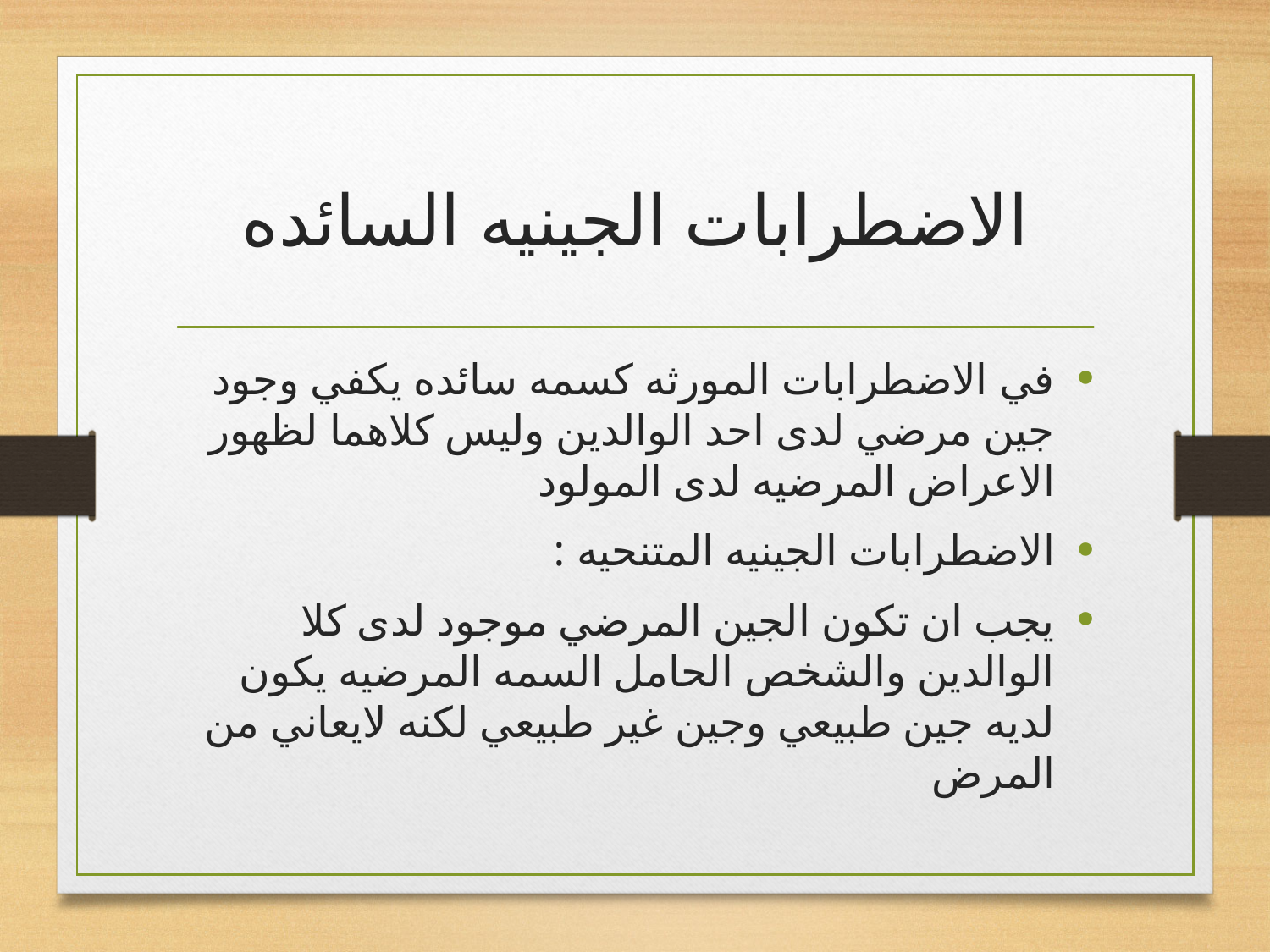

# الاضطرابات الجينيه السائده
في الاضطرابات المورثه كسمه سائده يكفي وجود جين مرضي لدى احد الوالدين وليس كلاهما لظهور الاعراض المرضيه لدى المولود
الاضطرابات الجينيه المتنحيه :
يجب ان تكون الجين المرضي موجود لدى كلا الوالدين والشخص الحامل السمه المرضيه يكون لديه جين طبيعي وجين غير طبيعي لكنه لايعاني من المرض